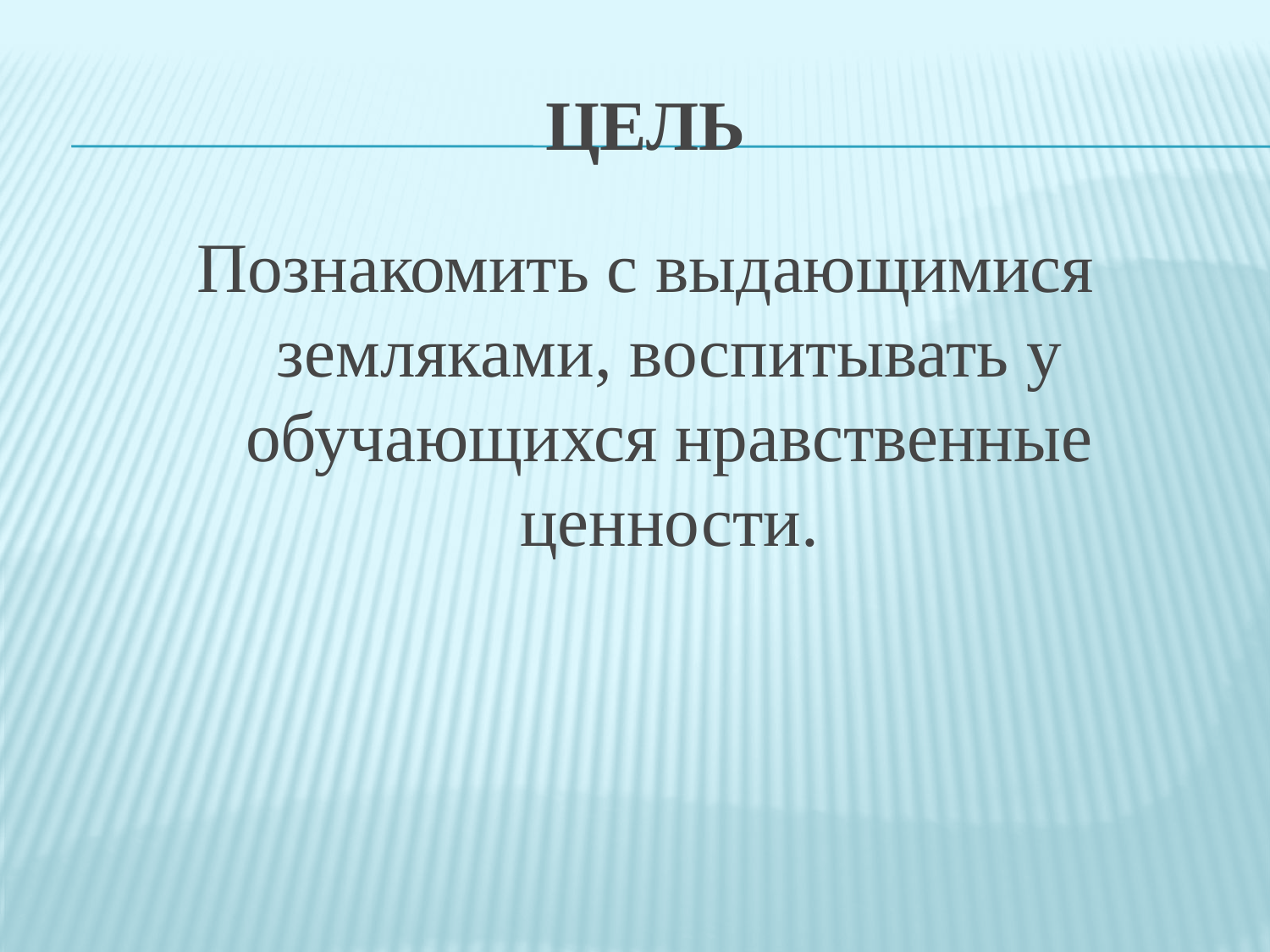

# Цель
Познакомить с выдающимися земляками, воспитывать у обучающихся нравственные ценности.